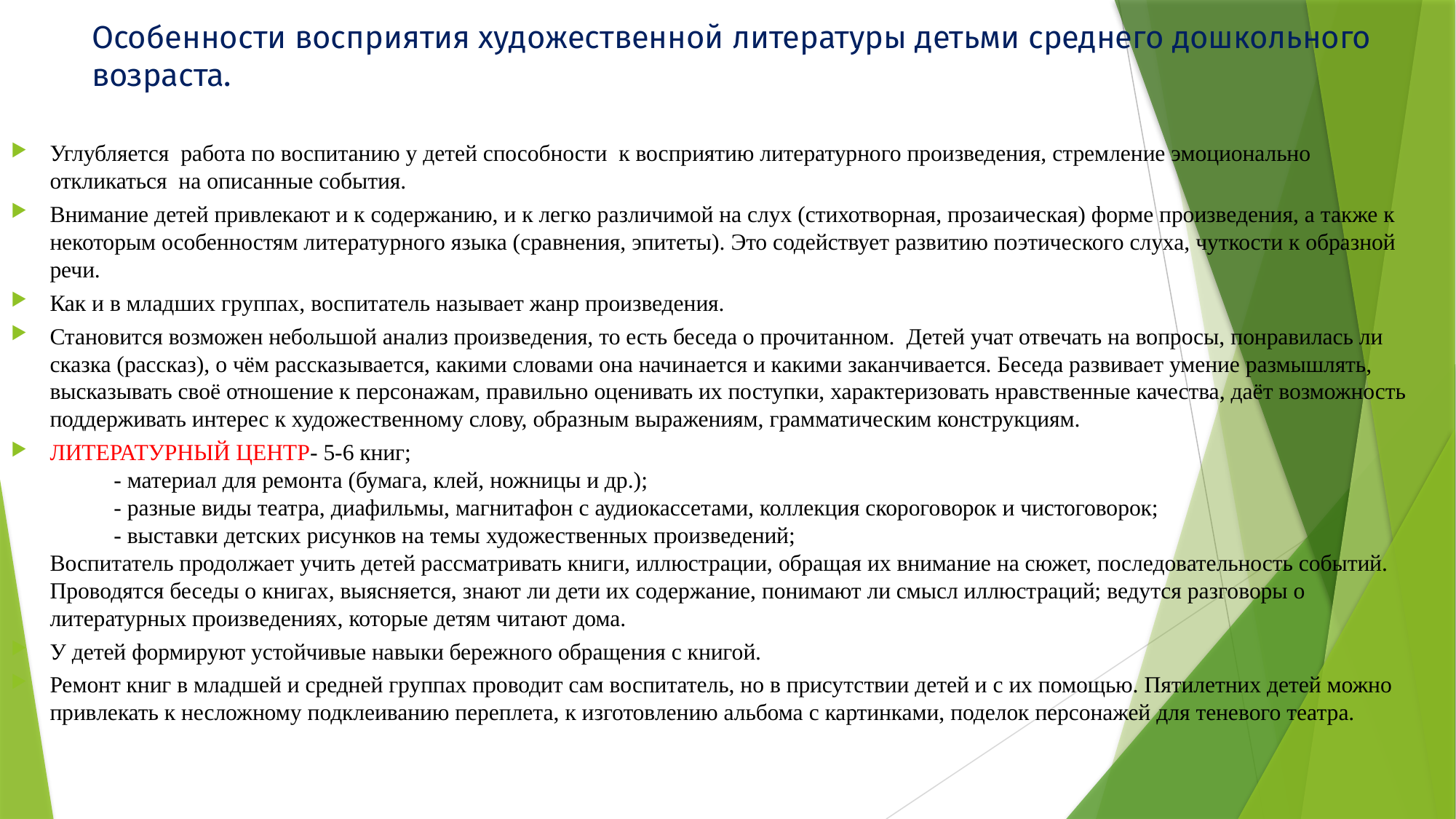

# Особенности восприятия художественной литературы детьми среднего дошкольного возраста.
Углубляется  работа по воспитанию у детей способности  к восприятию литературного произведения, стремление эмоционально откликаться  на описанные события.
Внимание детей привлекают и к содержанию, и к легко различимой на слух (стихотворная, прозаическая) форме произведения, а также к некоторым особенностям литературного языка (сравнения, эпитеты). Это содействует развитию поэтического слуха, чуткости к образной речи.
Как и в младших группах, воспитатель называет жанр произведения.
Становится возможен небольшой анализ произведения, то есть беседа о прочитанном.  Детей учат отвечать на вопросы, понравилась ли сказка (рассказ), о чём рассказывается, какими словами она начинается и какими заканчивается. Беседа развивает умение размышлять, высказывать своё отношение к персонажам, правильно оценивать их поступки, характеризовать нравственные качества, даёт возможность поддерживать интерес к художественному слову, образным выражениям, грамматическим конструкциям.
ЛИТЕРАТУРНЫЙ ЦЕНТР- 5-6 книг;
           - материал для ремонта (бумага, клей, ножницы и др.);
           - разные виды театра, диафильмы, магнитафон с аудиокассетами, коллекция скороговорок и чистоговорок;
           - выставки детских рисунков на темы художественных произведений;
Воспитатель продолжает учить детей рассматривать книги, иллюстрации, обращая их внимание на сюжет, последовательность событий. Проводятся беседы о книгах, выясняется, знают ли дети их содержание, понимают ли смысл иллюстраций; ведутся разговоры о литературных произведениях, которые детям читают дома.
У детей формируют устойчивые навыки бережного обращения с книгой.
Ремонт книг в младшей и средней группах проводит сам воспитатель, но в присутствии детей и с их помощью. Пятилетних детей можно привлекать к несложному подклеиванию переплета, к изготовлению альбома с картинками, поделок персонажей для теневого театра.